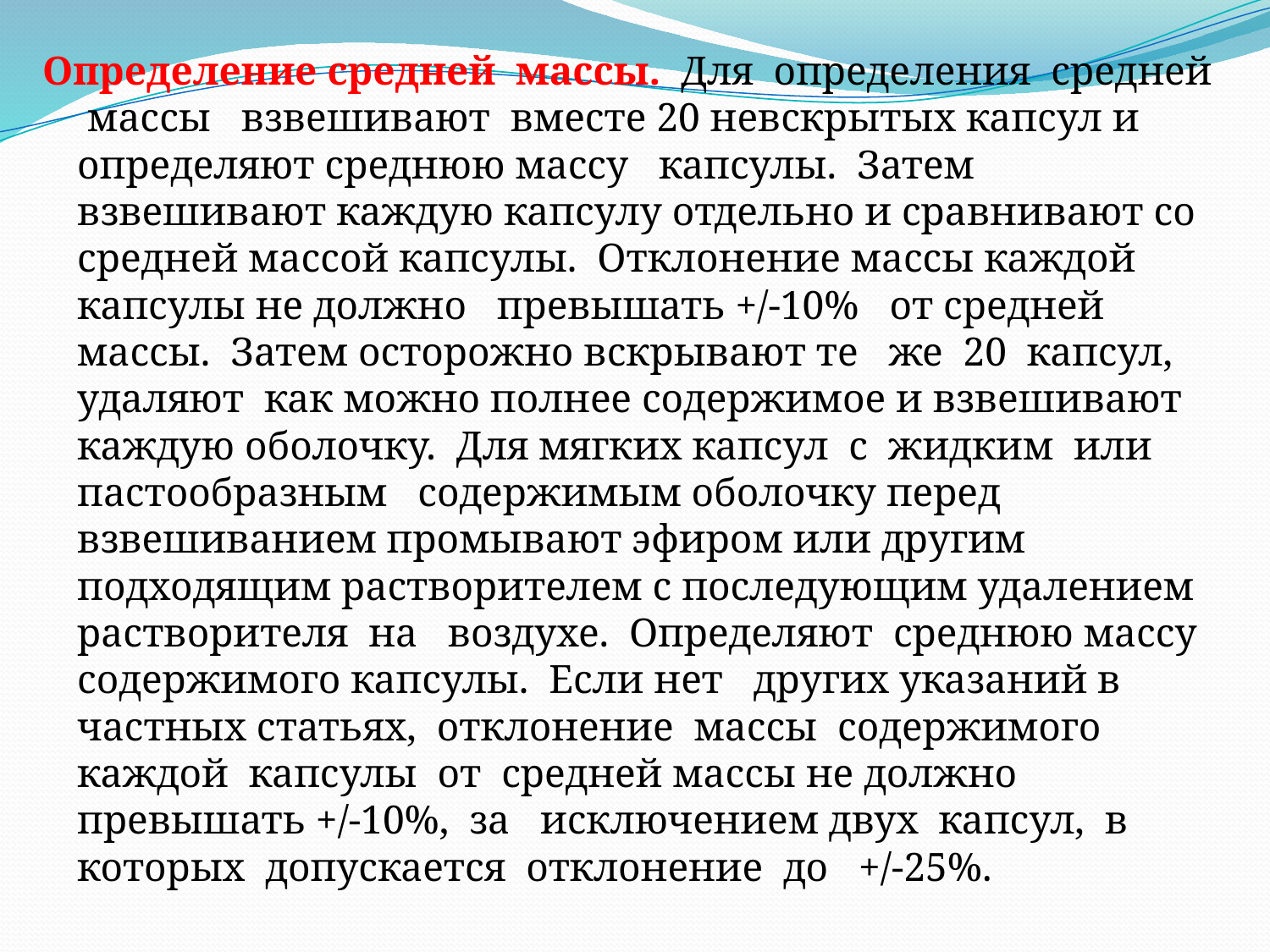

Определение средней  массы.  Для  определения  средней   массы   взвешивают  вместе 20 невскрытых капсул и определяют среднюю массу   капсулы.  Затем взвешивают каждую капсулу отдельно и сравнивают со   средней массой капсулы.  Отклонение массы каждой капсулы не должно   превышать +/-10%   от средней массы.  Затем осторожно вскрывают те   же  20  капсул,  удаляют  как можно полнее содержимое и взвешивают   каждую оболочку.  Для мягких капсул  с  жидким  или  пастообразным   содержимым оболочку перед взвешиванием промывают эфиром или другим   подходящим растворителем с последующим удалением  растворителя  на   воздухе.  Определяют  среднюю массу содержимого капсулы.  Если нет   других указаний в частных статьях,  отклонение  массы  содержимого   каждой  капсулы  от  средней массы не должно превышать +/-10%,  за   исключением двух  капсул,  в  которых  допускается  отклонение  до   +/-25%.
#